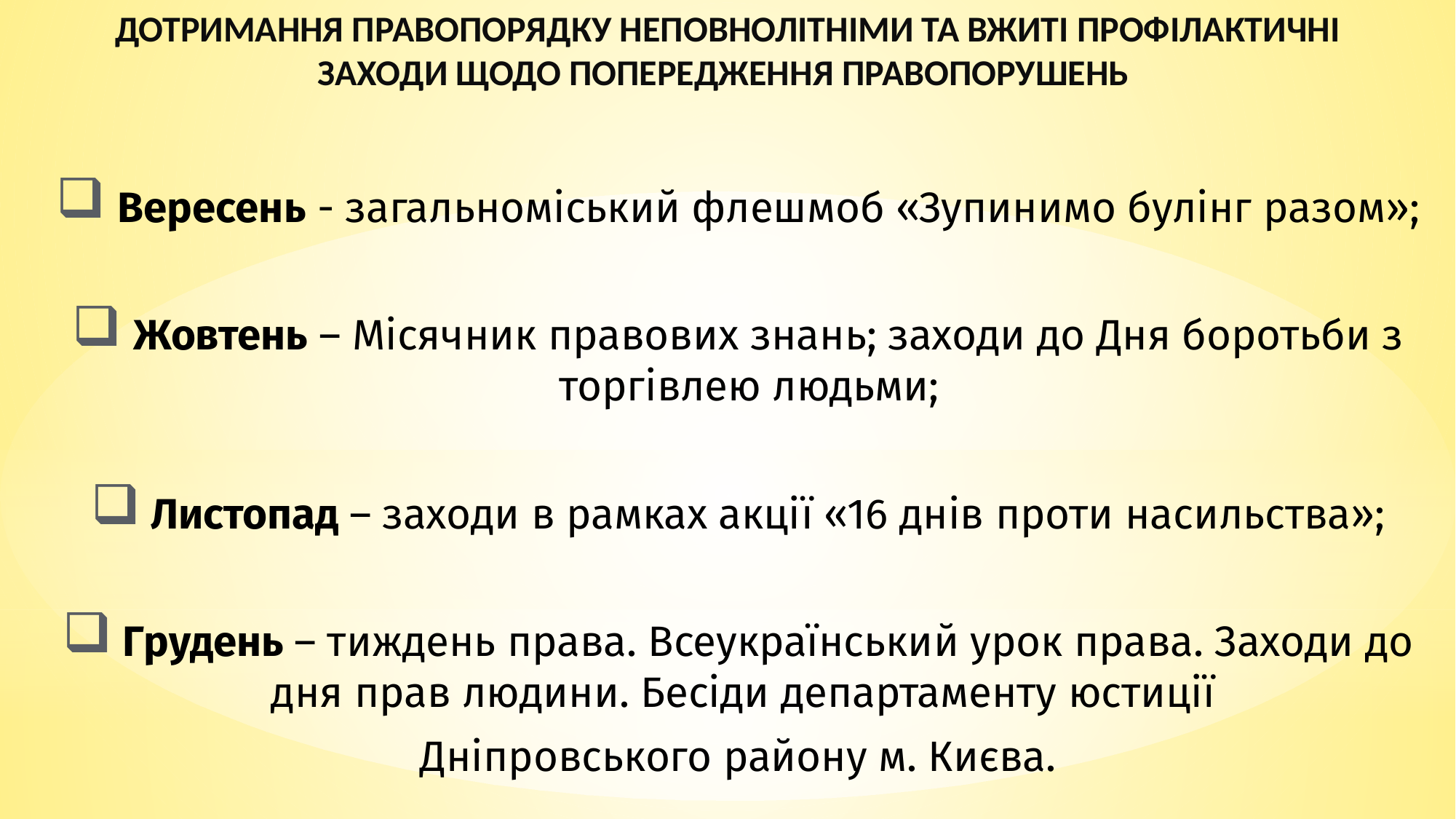

# ДОТРИМАННЯ ПРАВОПОРЯДКУ НЕПОВНОЛІТНІМИ ТА ВЖИТІ ПРОФІЛАКТИЧНІ ЗАХОДИ ЩОДО ПОПЕРЕДЖЕННЯ ПРАВОПОРУШЕНЬ
 Вересень - загальноміський флешмоб «Зупинимо булінг разом»;

 Жовтень – Місячник правових знань; заходи до Дня боротьби з торгівлею людьми;

 Листопад – заходи в рамках акції «16 днів проти насильства»;

 Грудень – тиждень права. Всеукраїнський урок права. Заходи до дня прав людини. Бесіди департаменту юстиції
Дніпровського району м. Києва.